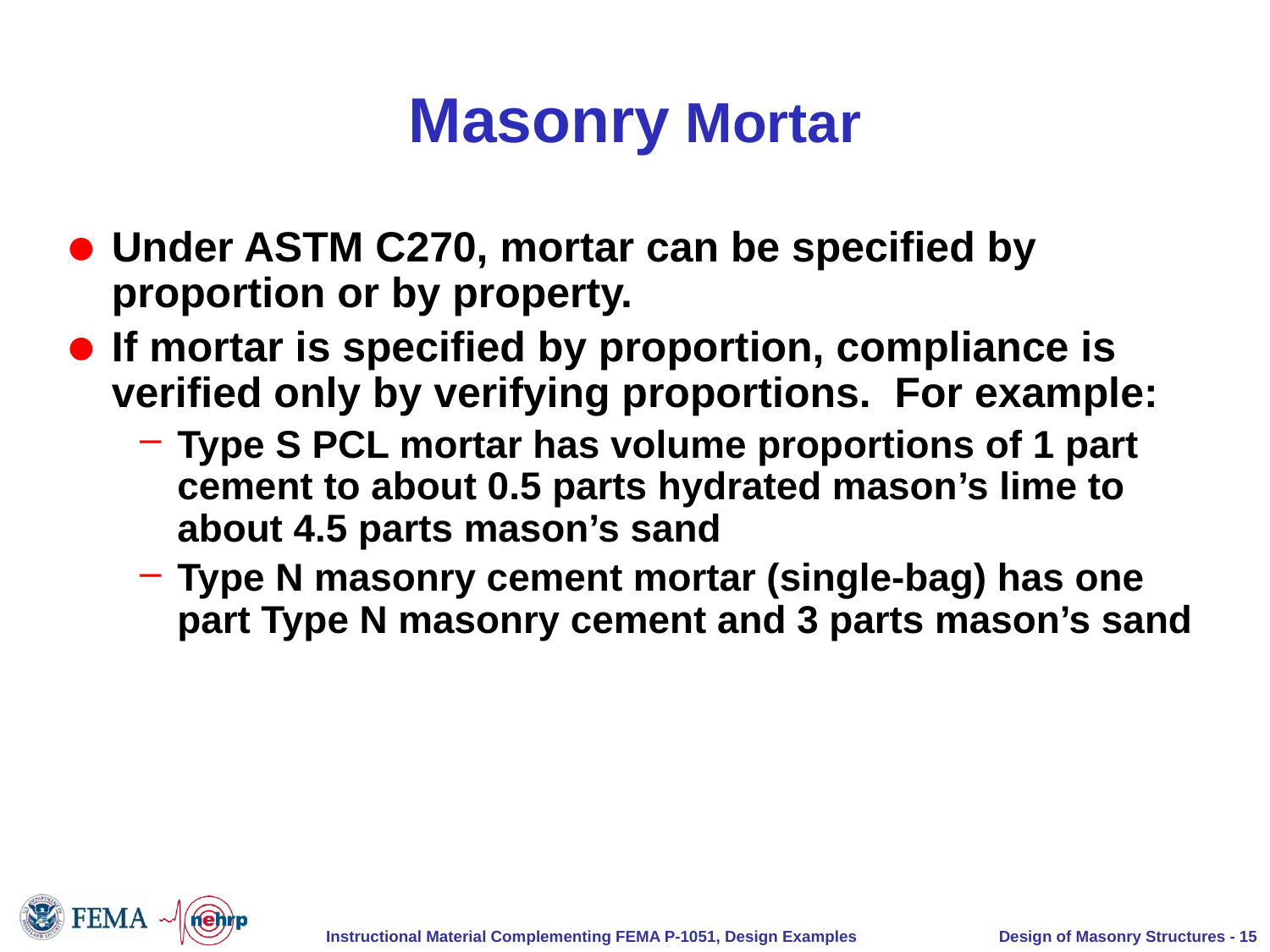

# Masonry Mortar
Under ASTM C270, mortar can be specified by proportion or by property.
If mortar is specified by proportion, compliance is verified only by verifying proportions.  For example:
Type S PCL mortar has volume proportions of 1 part cement to about 0.5 parts hydrated mason’s lime to about 4.5 parts mason’s sand
Type N masonry cement mortar (single-bag) has one part Type N masonry cement and 3 parts mason’s sand
Design of Masonry Structures - 15
Instructional Material Complementing FEMA P-1051, Design Examples